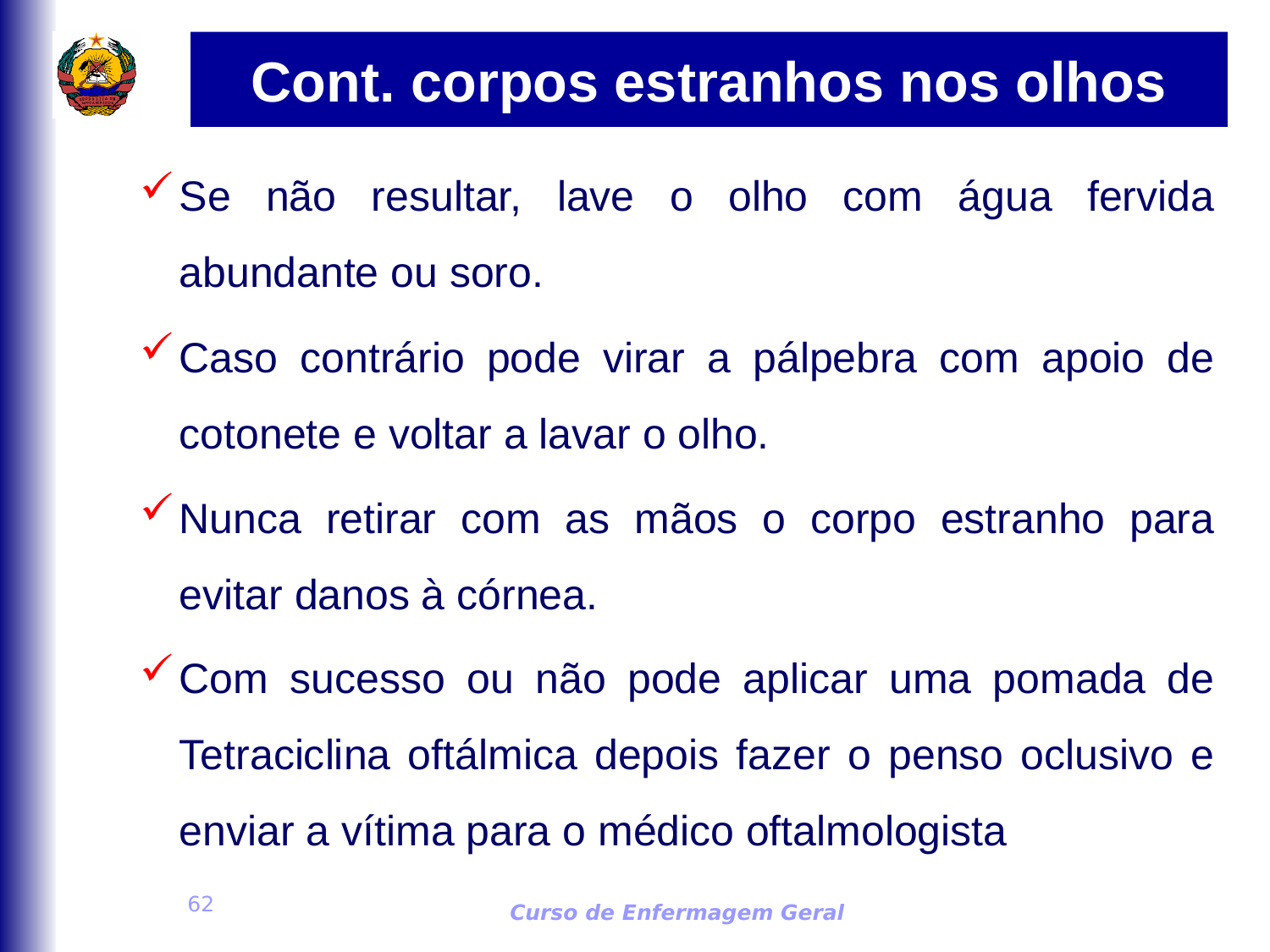

# Cont. corpos estranhos nos olhos
Se não resultar, lave o olho com água fervida abundante ou soro.
Caso contrário pode virar a pálpebra com apoio de cotonete e voltar a lavar o olho.
Nunca retirar com as mãos o corpo estranho para evitar danos à córnea.
Com sucesso ou não pode aplicar uma pomada de Tetraciclina oftálmica depois fazer o penso oclusivo e enviar a vítima para o médico oftalmologista
62
Curso de Enfermagem Geral